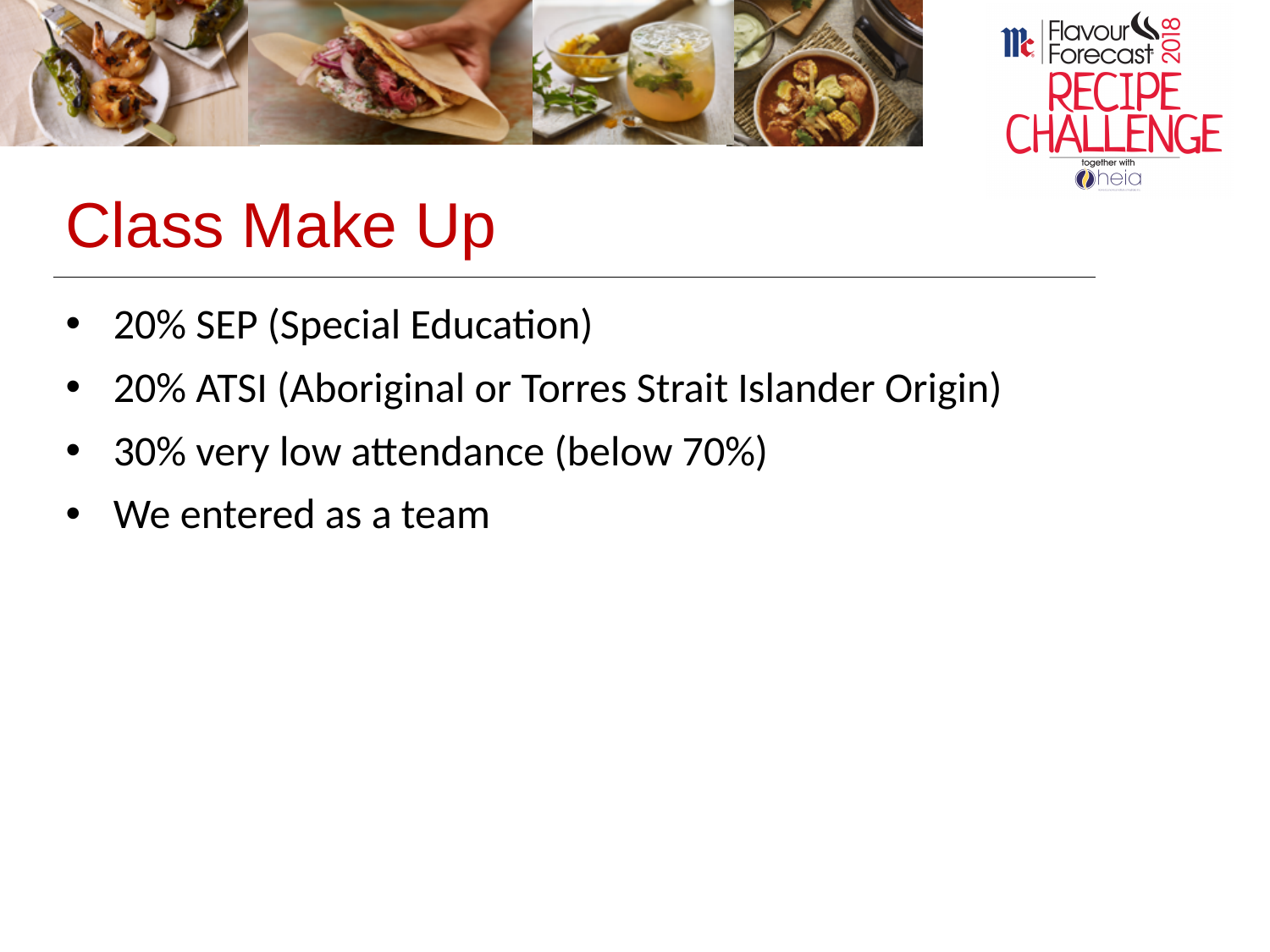

# Class Make Up
20% SEP (Special Education)
20% ATSI (Aboriginal or Torres Strait Islander Origin)
30% very low attendance (below 70%)
We entered as a team